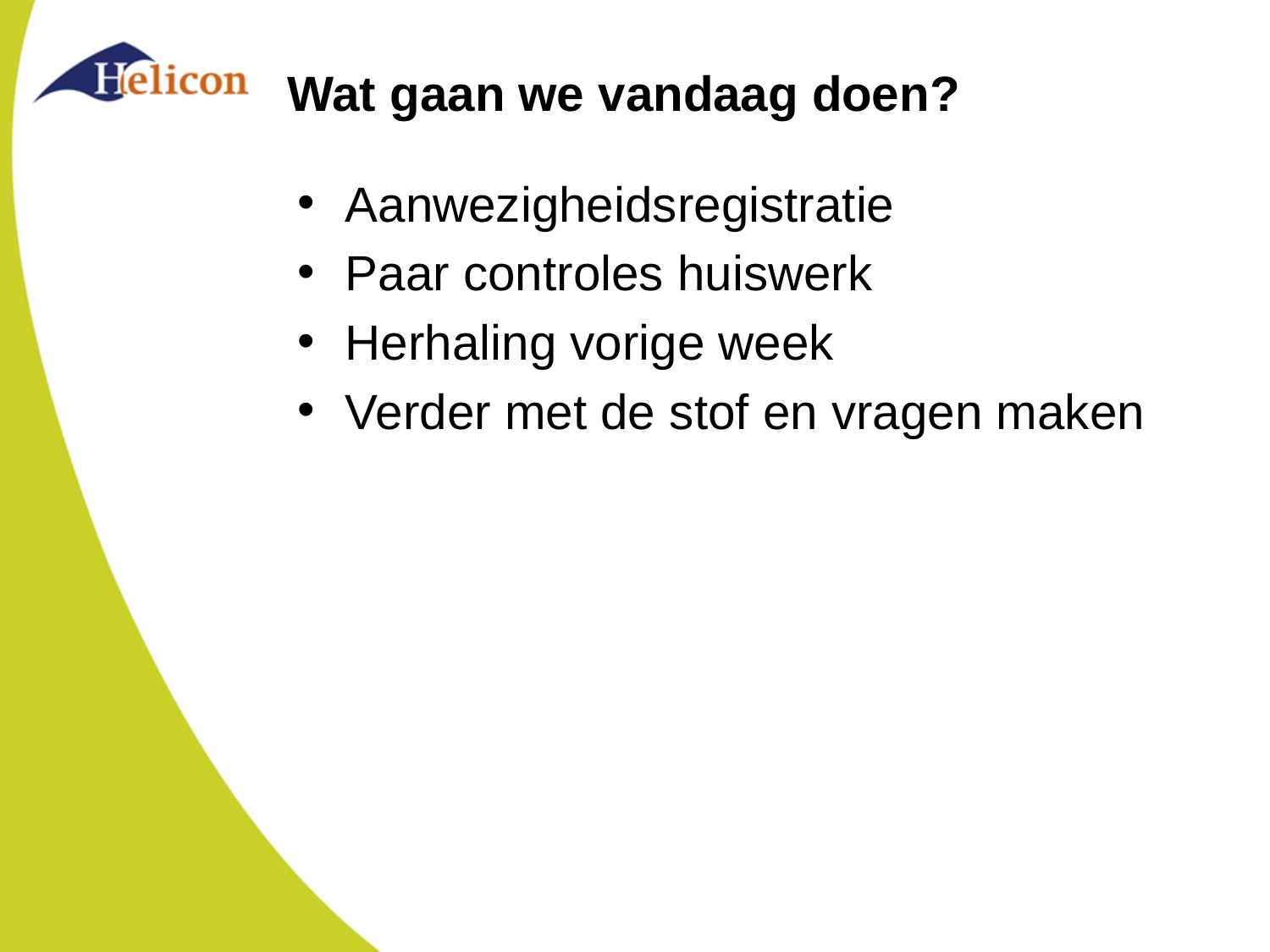

# Wat gaan we vandaag doen?
Aanwezigheidsregistratie
Paar controles huiswerk
Herhaling vorige week
Verder met de stof en vragen maken